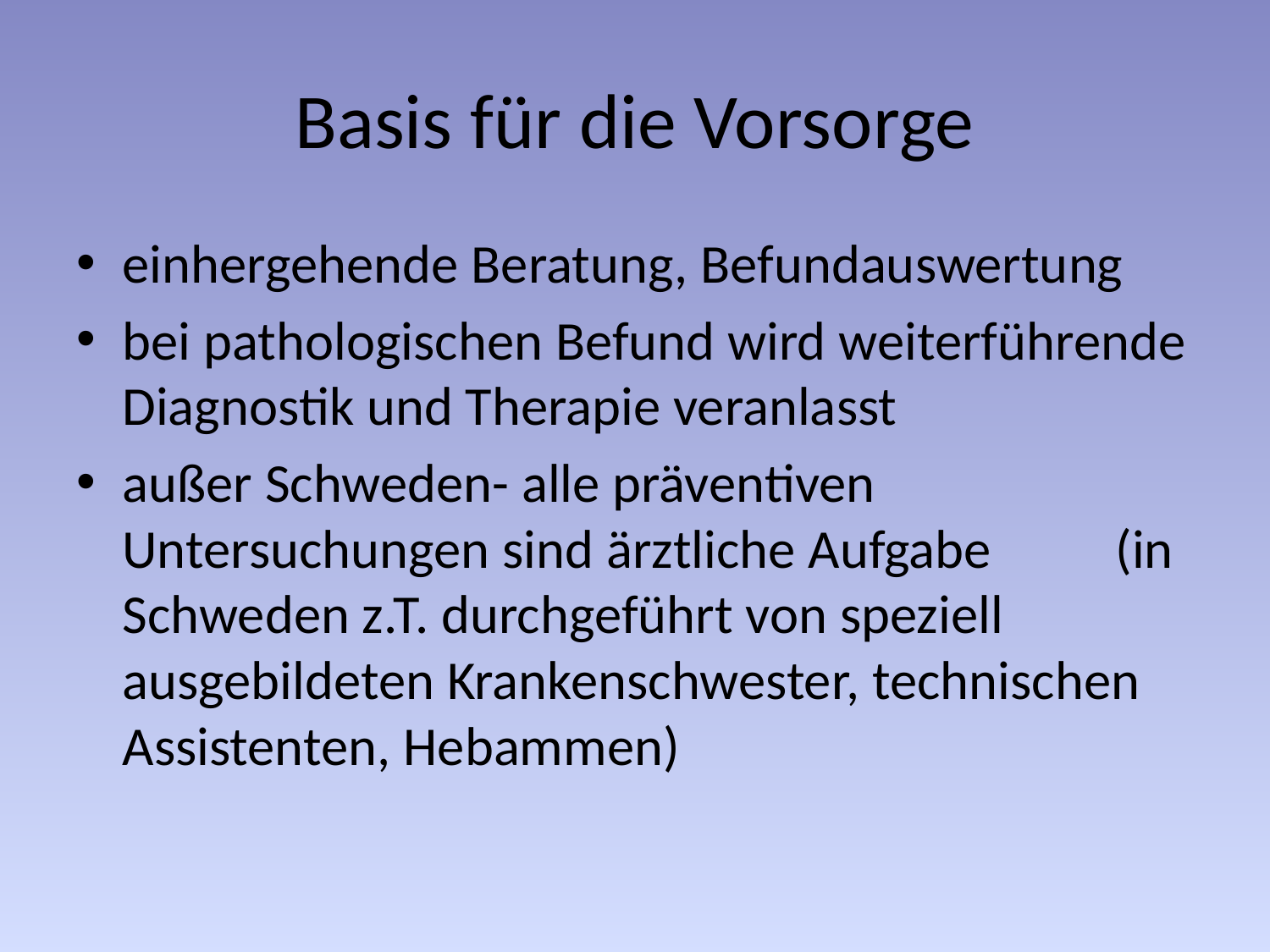

# Basis für die Vorsorge
einhergehende Beratung, Befundauswertung
bei pathologischen Befund wird weiterführende Diagnostik und Therapie veranlasst
außer Schweden- alle präventiven Untersuchungen sind ärztliche Aufgabe          (in Schweden z.T. durchgeführt von speziell ausgebildeten Krankenschwester, technischen Assistenten, Hebammen)